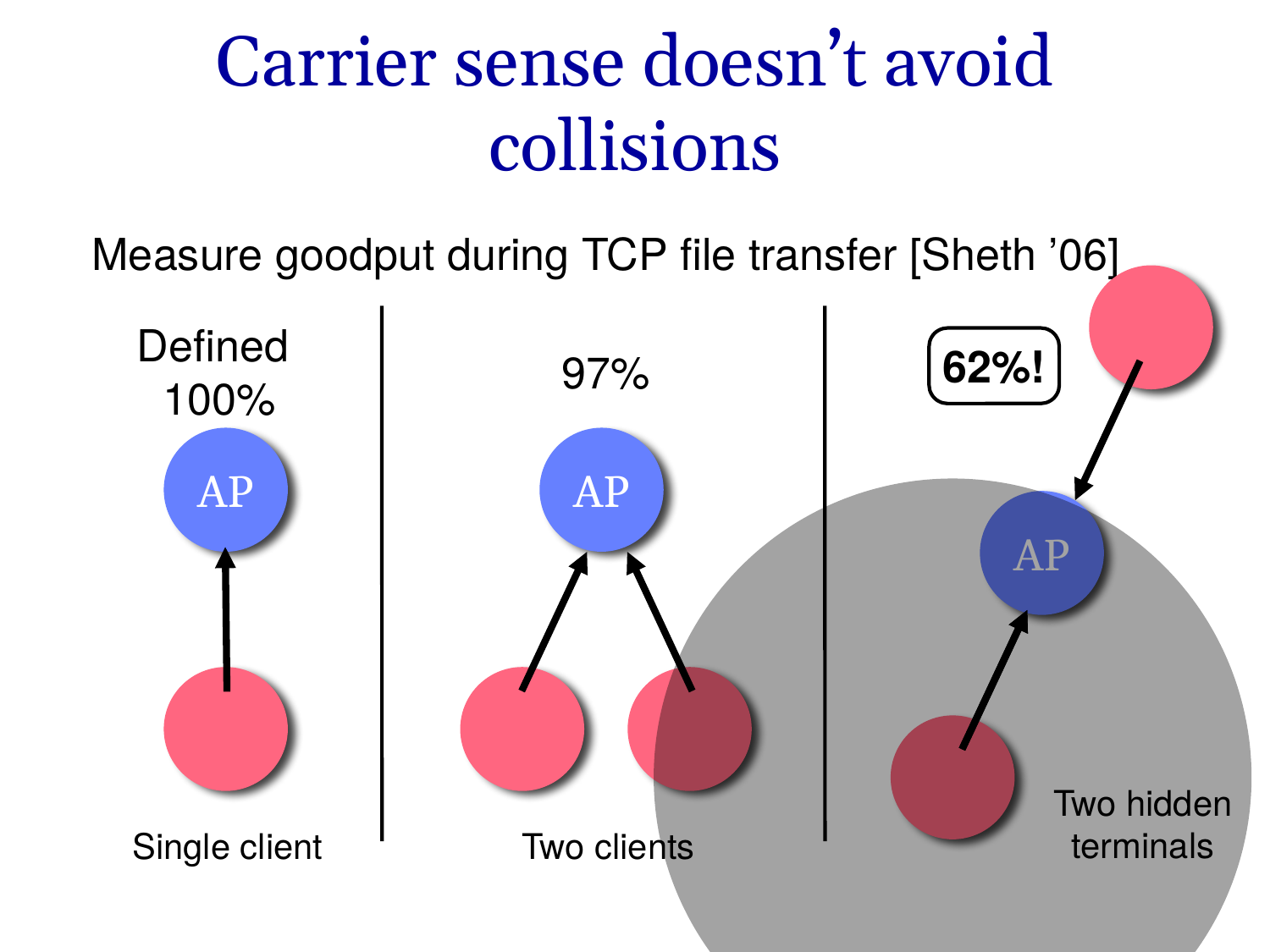

Carrier sense doesn’t avoid collisions
Measure goodput during TCP file transfer [Sheth ’06]

Defined
100%
62%!
97%

AP

AP

AP

Two hidden terminals
Single client
Two clients